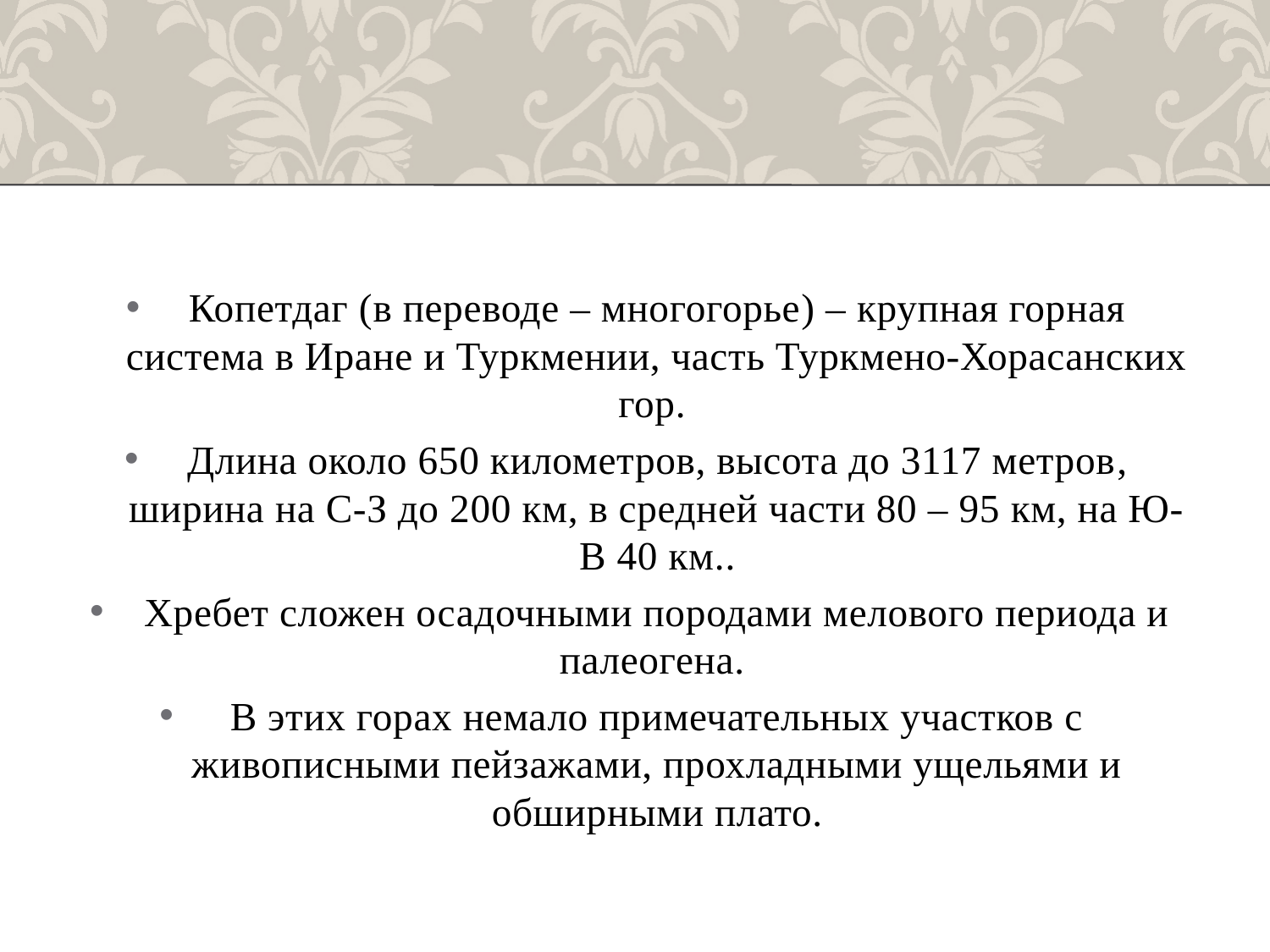

Копетдаг (в переводе – многогорье) – крупная горная система в Иране и Туркмении, часть Туркмено-Хорасанских гор.
Длина около 650 километров, высота до 3117 метров, ширина на С-З до 200 км, в средней части 80 – 95 км, на Ю-В 40 км..
Хребет сложен осадочными породами мелового периода и палеогена.
В этих горах немало примечательных участков с живописными пейзажами, прохладными ущельями и обширными плато.